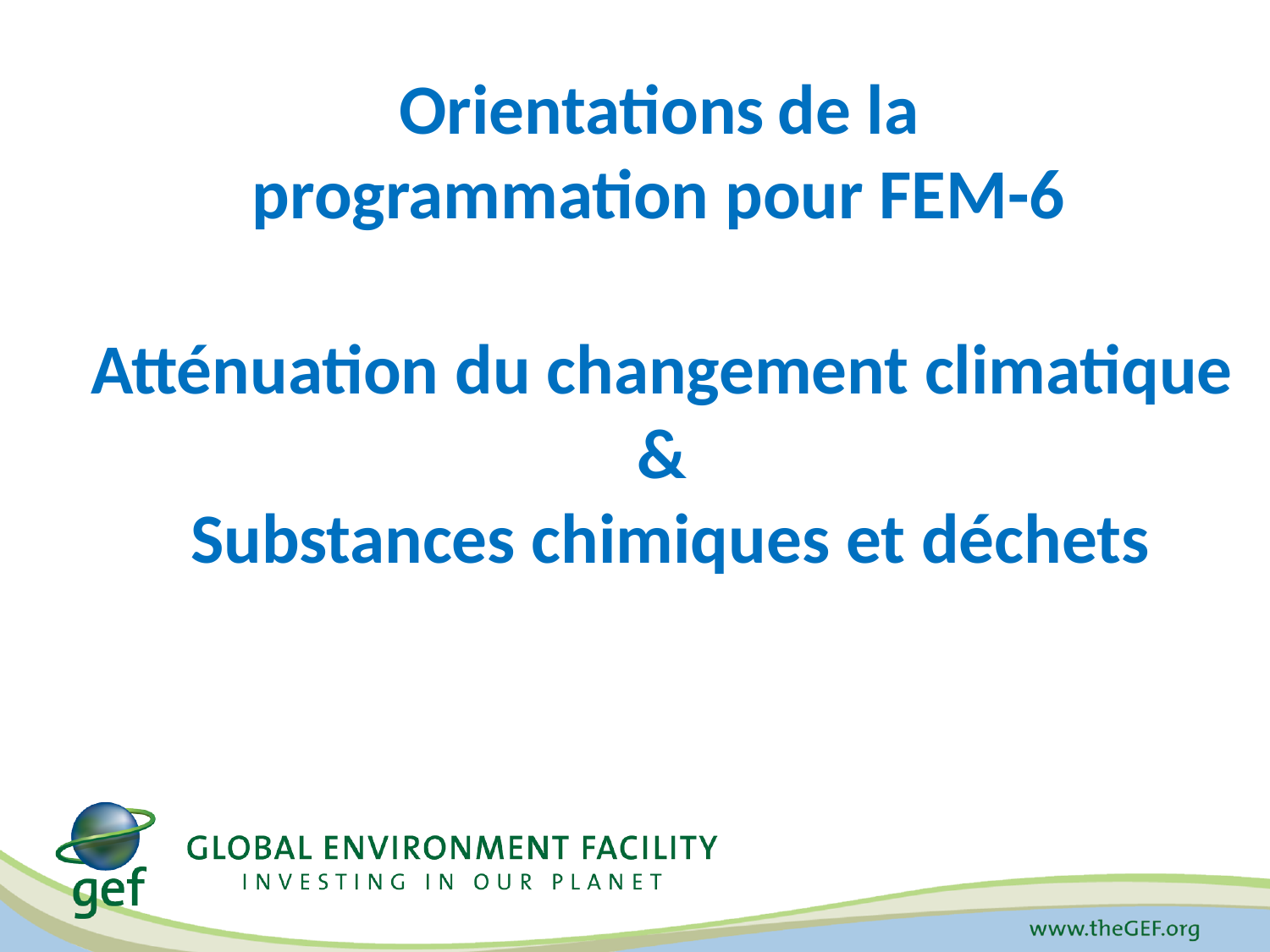

Orientations de la programmation pour FEM-6
Atténuation du changement climatique
&
 Substances chimiques et déchets